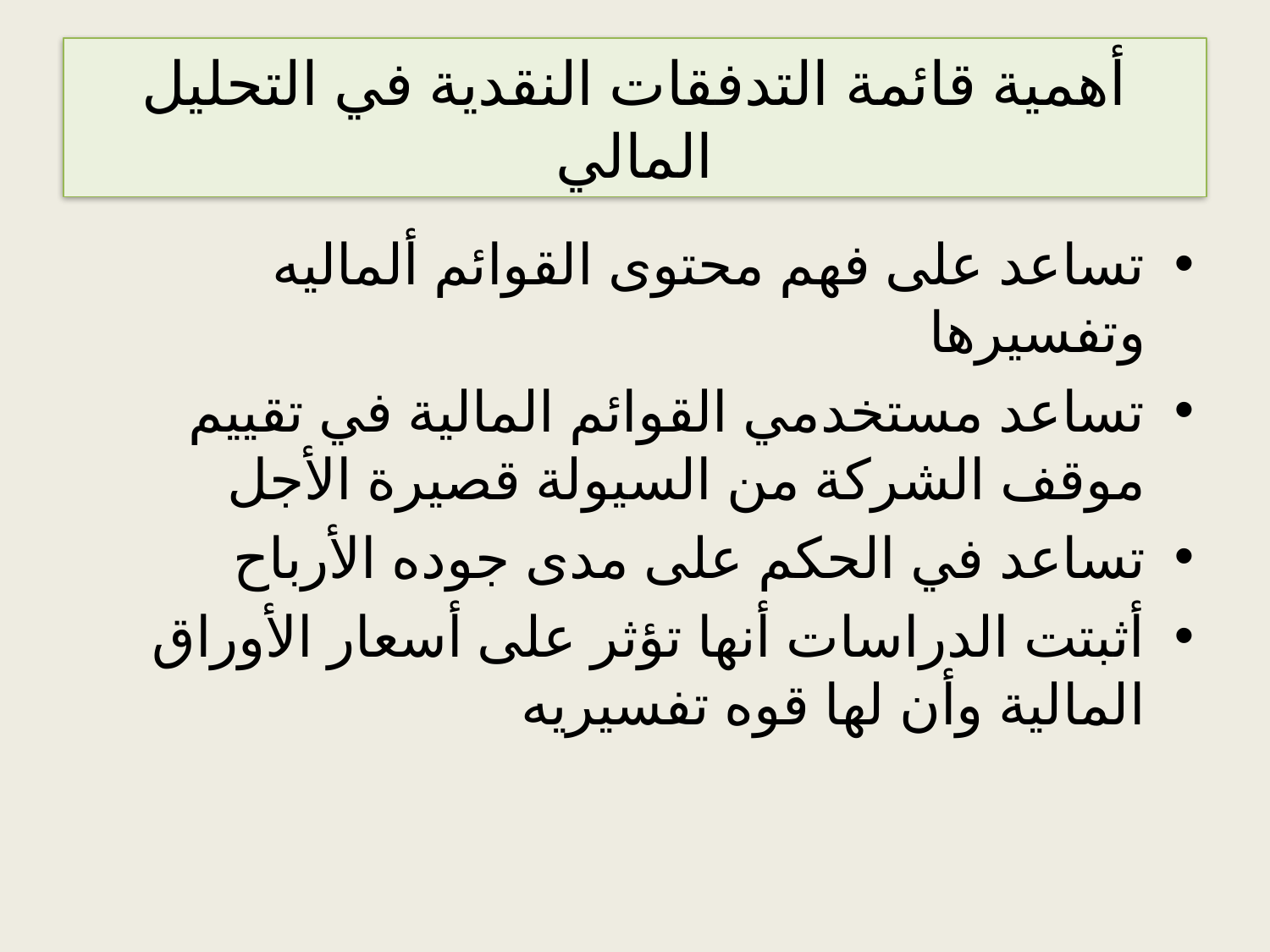

# أهمية قائمة التدفقات النقدية في التحليل المالي
تساعد على فهم محتوى القوائم ألماليه وتفسيرها
تساعد مستخدمي القوائم المالية في تقييم موقف الشركة من السيولة قصيرة الأجل
تساعد في الحكم على مدى جوده الأرباح
أثبتت الدراسات أنها تؤثر على أسعار الأوراق المالية وأن لها قوه تفسيريه